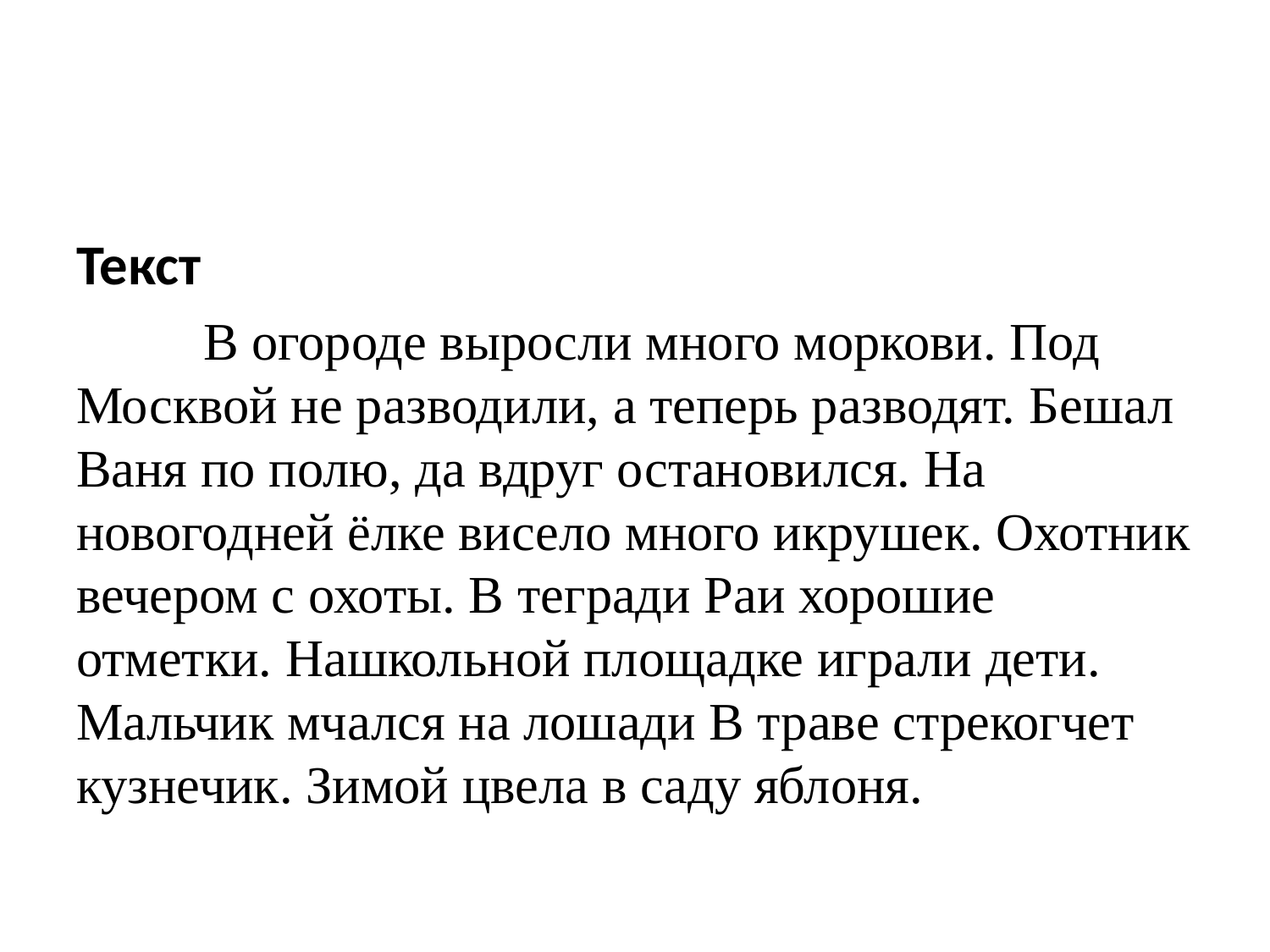

#
Текст
	В огороде выросли много моркови. Под Москвой не разводили, а теперь разводят. Бешал Ваня по полю, да вдруг остановился. На новогодней ёлке висело много икрушек. Охотник вечером с охоты. В тегради Раи хорошие отметки. Нашкольной площадке играли дети. Мальчик мчался на лошади В траве стрекогчет кузнечик. Зимой цвела в саду яблоня.